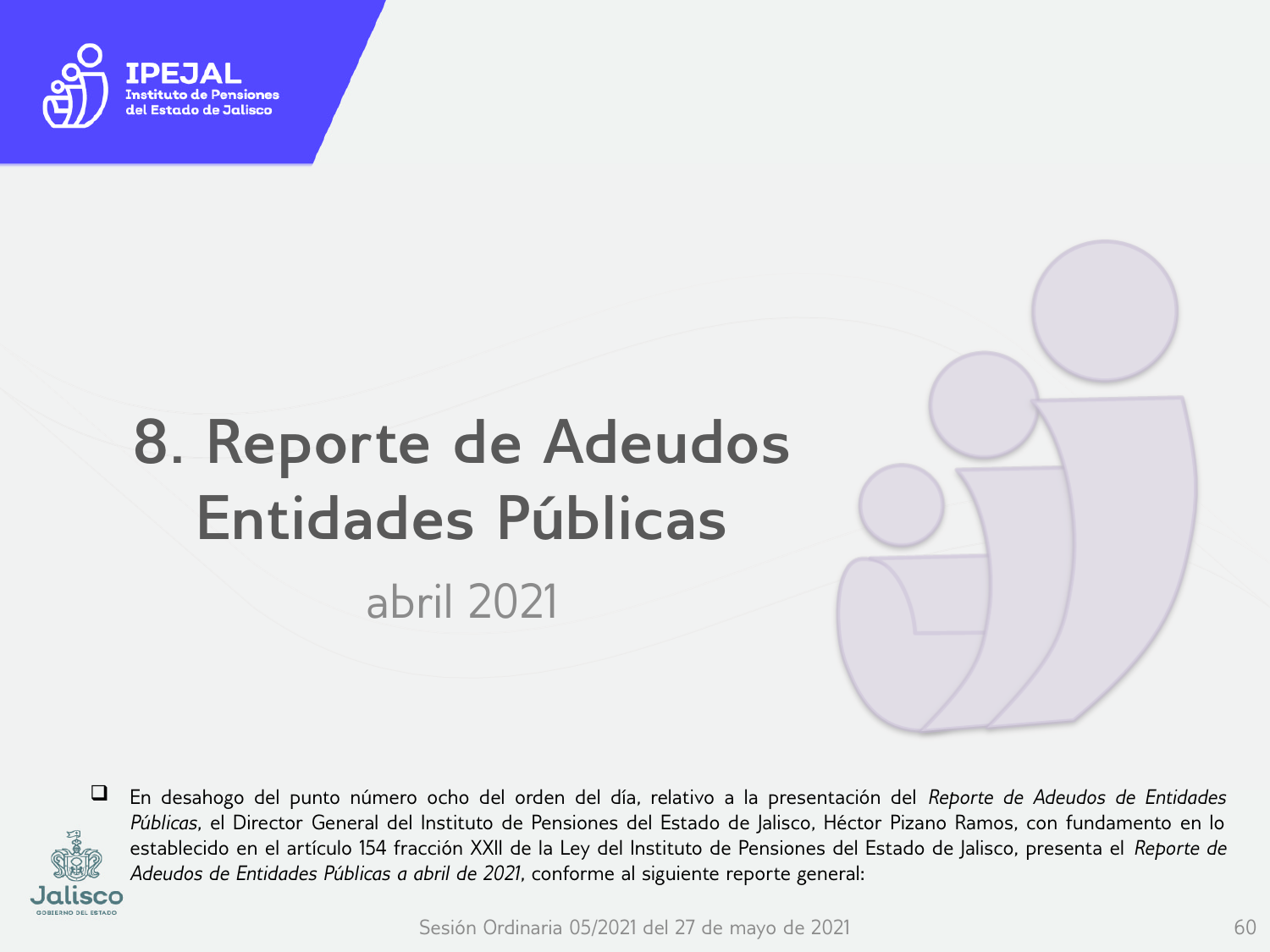

# 8. Reporte de Adeudos Entidades Públicas
abril 2021
En desahogo del punto número ocho del orden del día, relativo a la presentación del Reporte de Adeudos de Entidades Públicas, el Director General del Instituto de Pensiones del Estado de Jalisco, Héctor Pizano Ramos, con fundamento en lo establecido en el artículo 154 fracción XXII de la Ley del Instituto de Pensiones del Estado de Jalisco, presenta el Reporte de Adeudos de Entidades Públicas a abril de 2021, conforme al siguiente reporte general:
60
Sesión Ordinaria 05/2021 del 27 de mayo de 2021